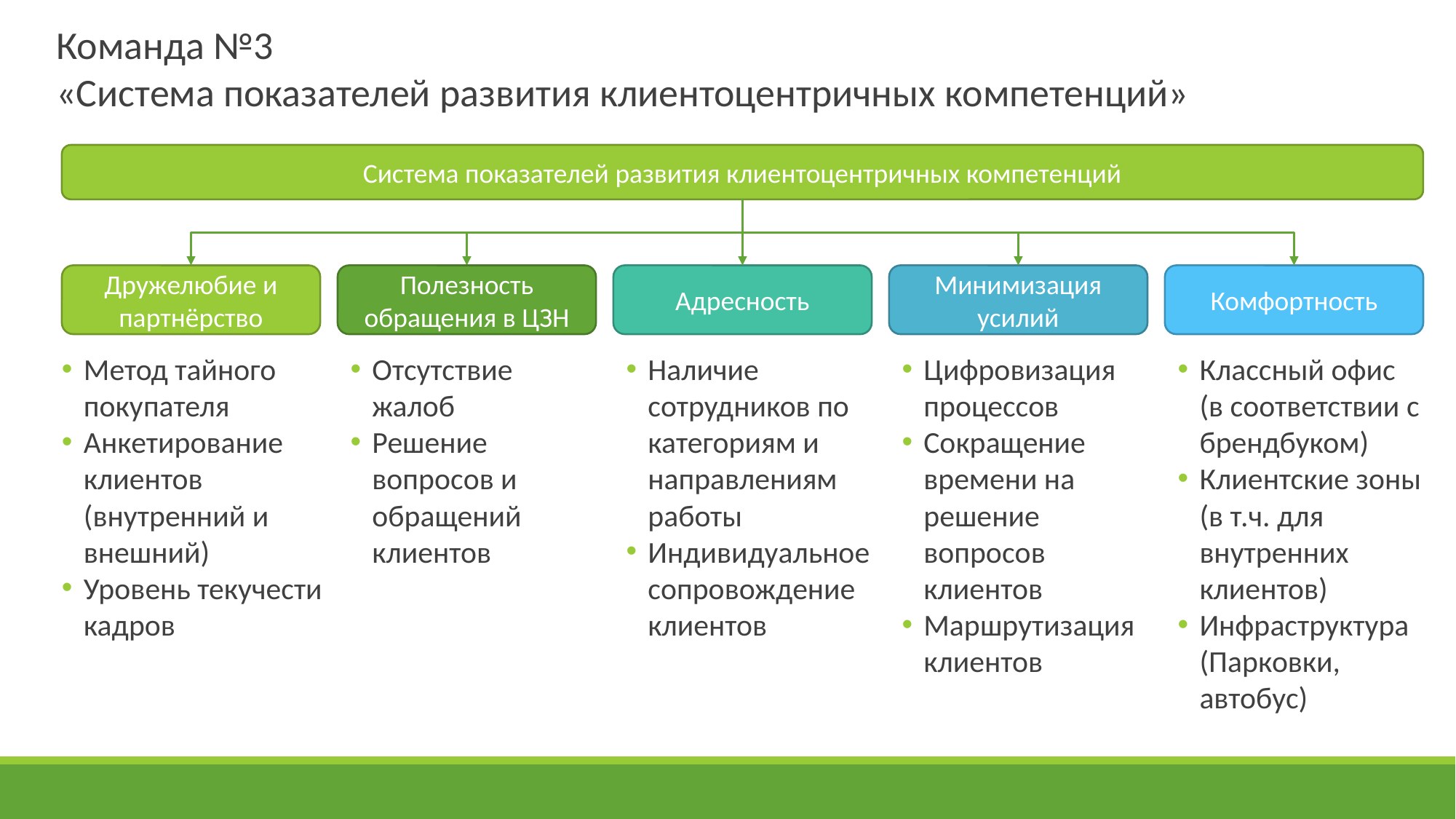

# Команда №3 «Система показателей развития клиентоцентричных компетенций»
Система показателей развития клиентоцентричных компетенций
Комфортность
Дружелюбие и партнёрство
Полезность обращения в ЦЗН
Адресность
Минимизация усилий
Метод тайного покупателя
Анкетирование клиентов (внутренний и внешний)
Уровень текучести кадров

Отсутствие жалоб
Решение вопросов и обращений клиентов

Наличие сотрудников по категориям и направлениям работы
Индивидуальное сопровождение клиентов

Цифровизация процессов
Сокращение времени на решение вопросов клиентов
Маршрутизация клиентов

Классный офис (в соответствии с брендбуком)
Клиентские зоны (в т.ч. для внутренних клиентов)
Инфраструктура (Парковки, автобус)